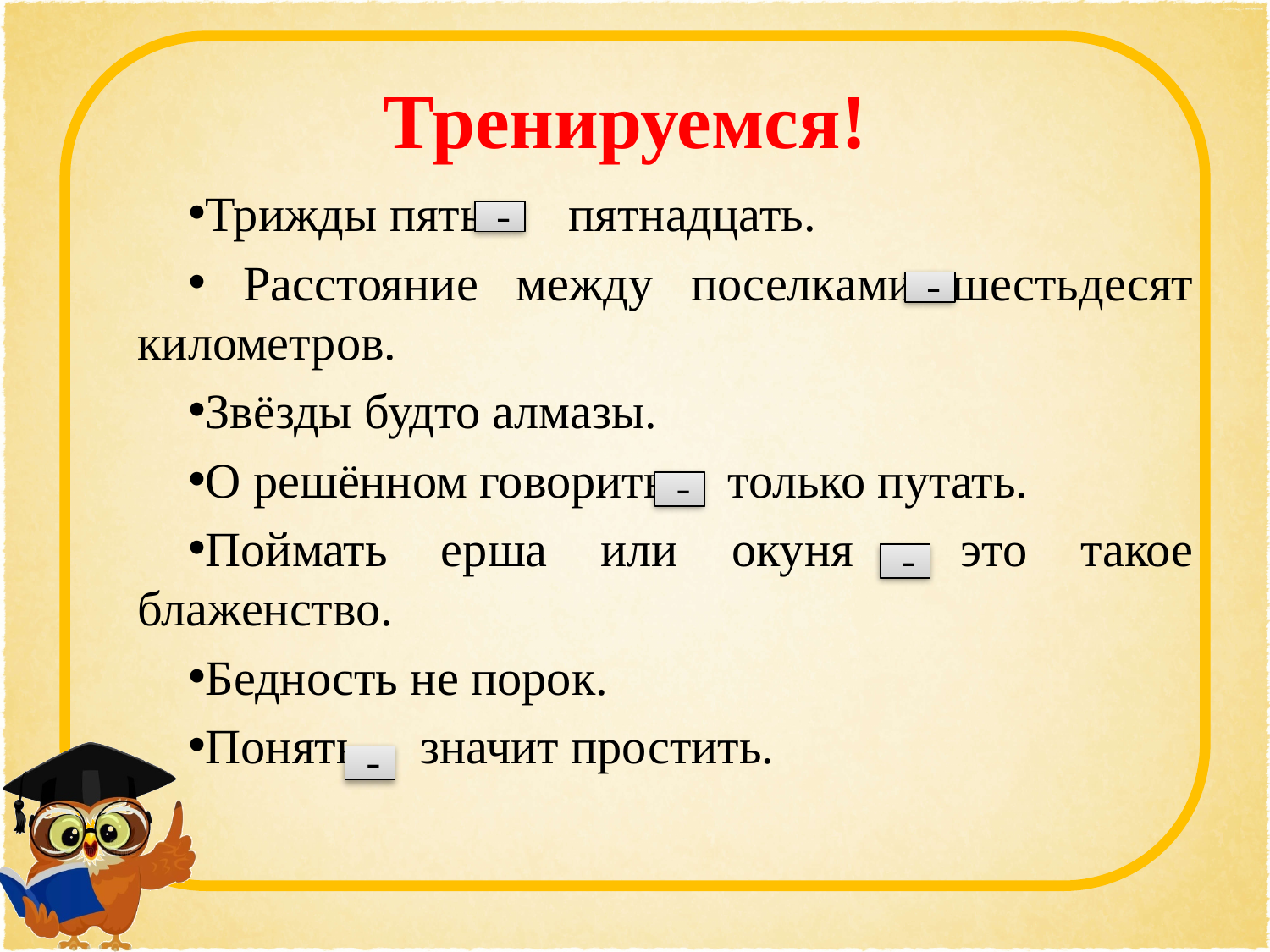

# Тренируемся!
Трижды пять       пятнадцать.
 Расстояние между поселками шестьдесят километров.
Звёзды будто алмазы.
О решённом говорить     только путать.
Поймать ерша или окуня  это такое блаженство.
Бедность не порок.
Понять     значит простить.
 –
 –
 –
 –
 –